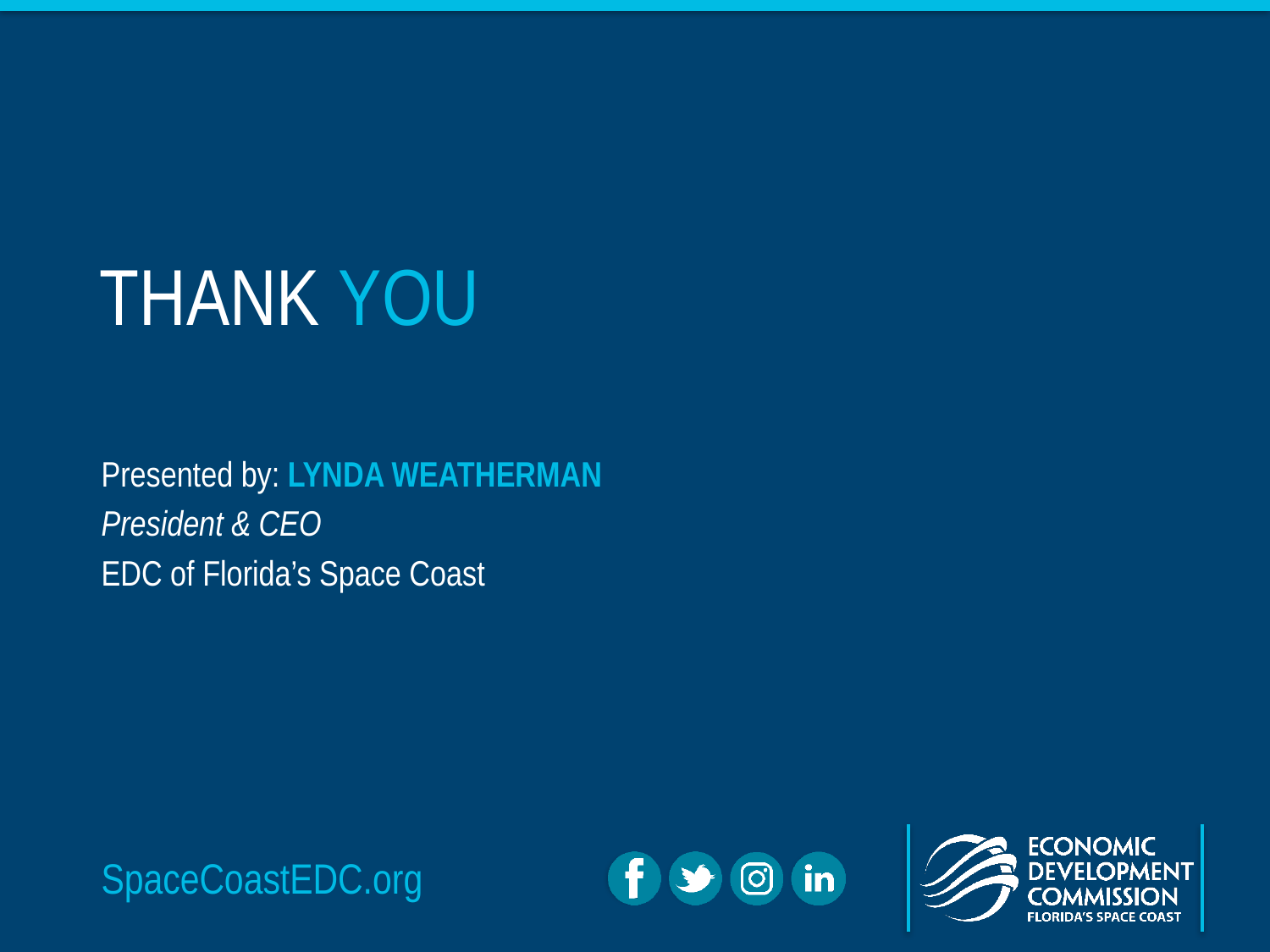

# THANK YOU
Presented by: LYNDA WEATHERMAN
President & CEO
EDC of Florida’s Space Coast
SpaceCoastEDC.org